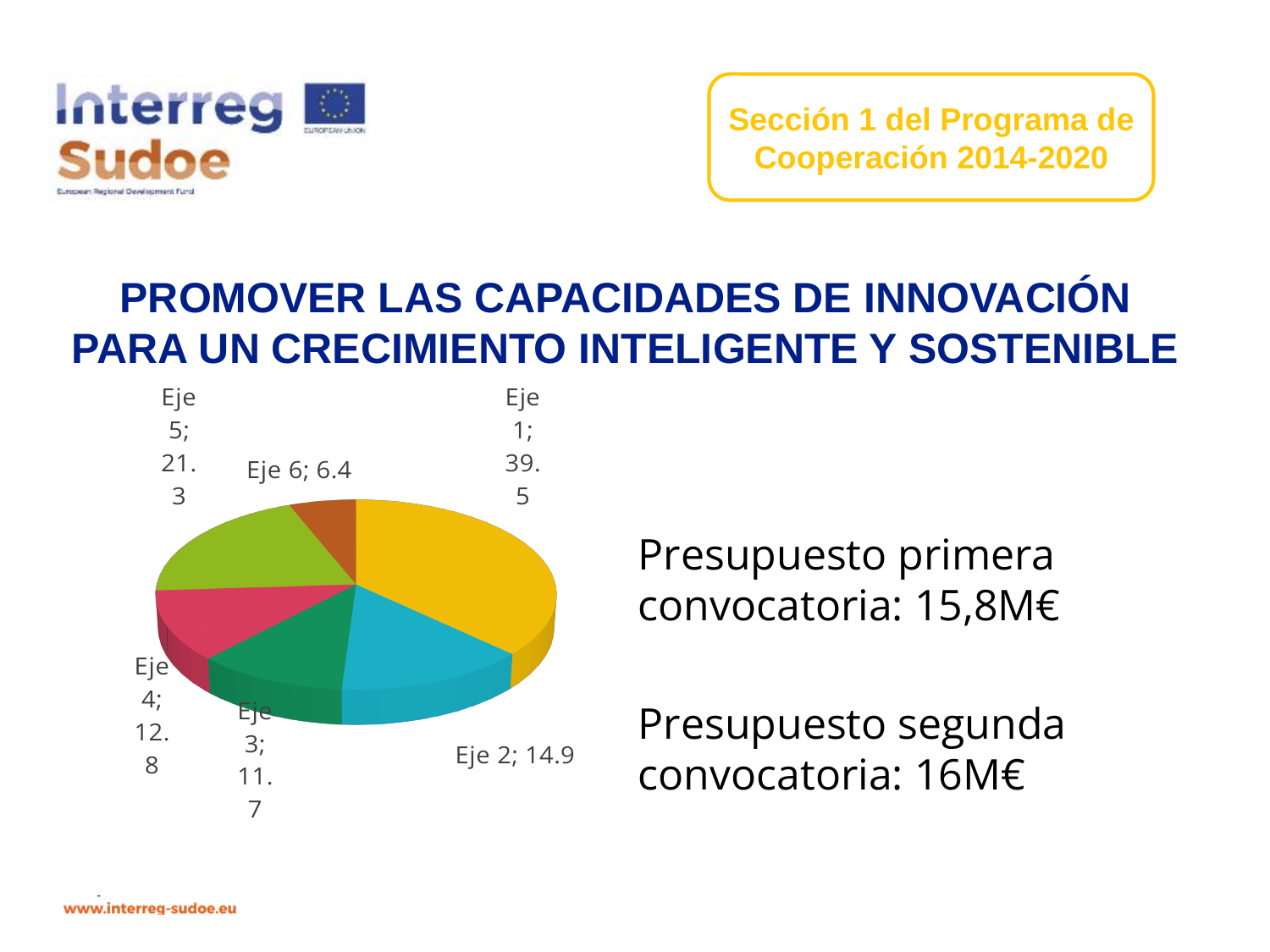

Sección 1 del Programa de Cooperación 2014-2020
PROMOVER LAS CAPACIDADES DE INNOVACIÓN PARA UN CRECIMIENTO INTELIGENTE Y SOSTENIBLE
Presupuesto primera convocatoria: 15,8M€

Presupuesto segunda convocatoria: 16M€

[unsupported chart]